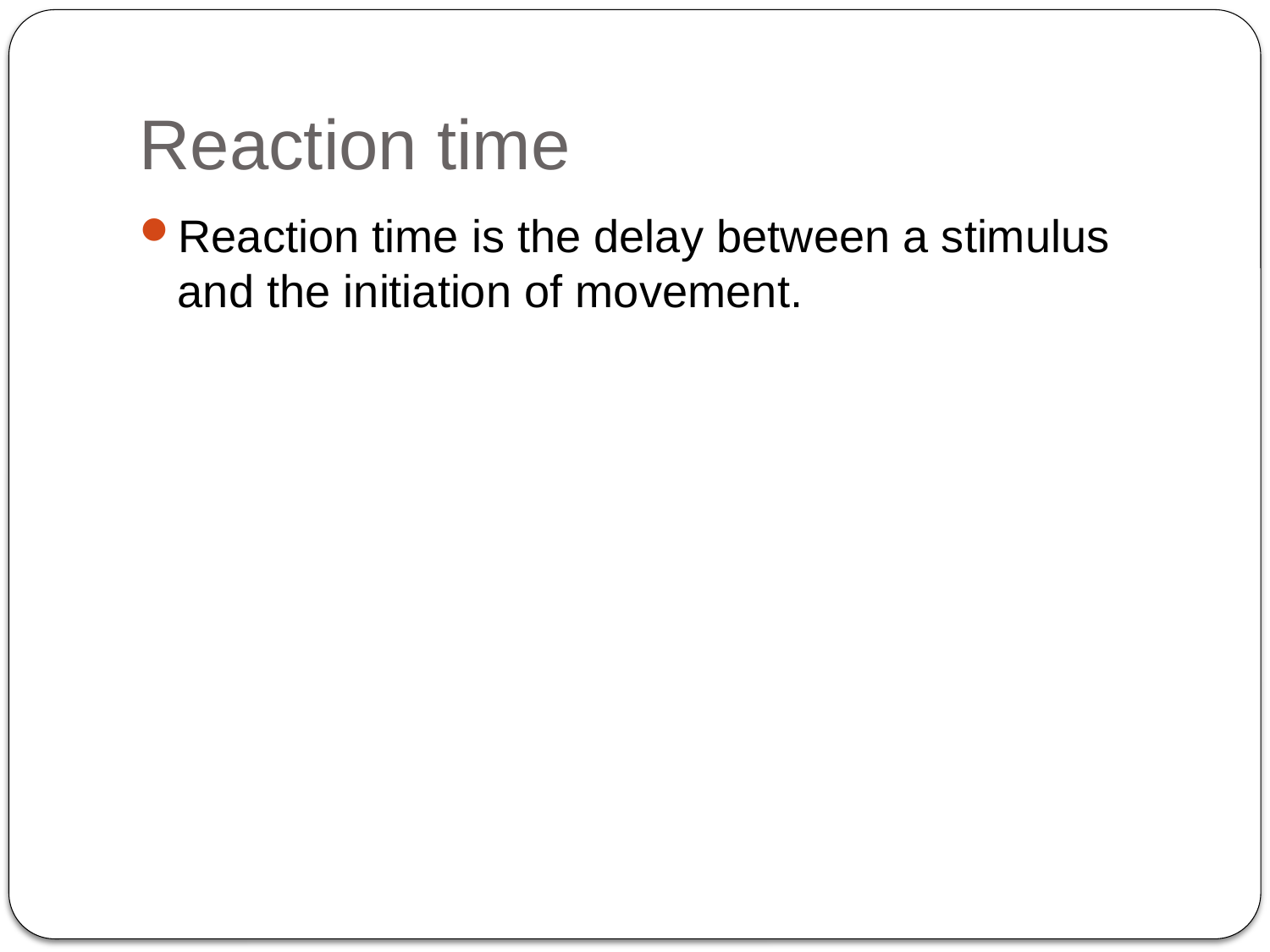

# Reaction time
Reaction time is the delay between a stimulus and the initiation of movement.